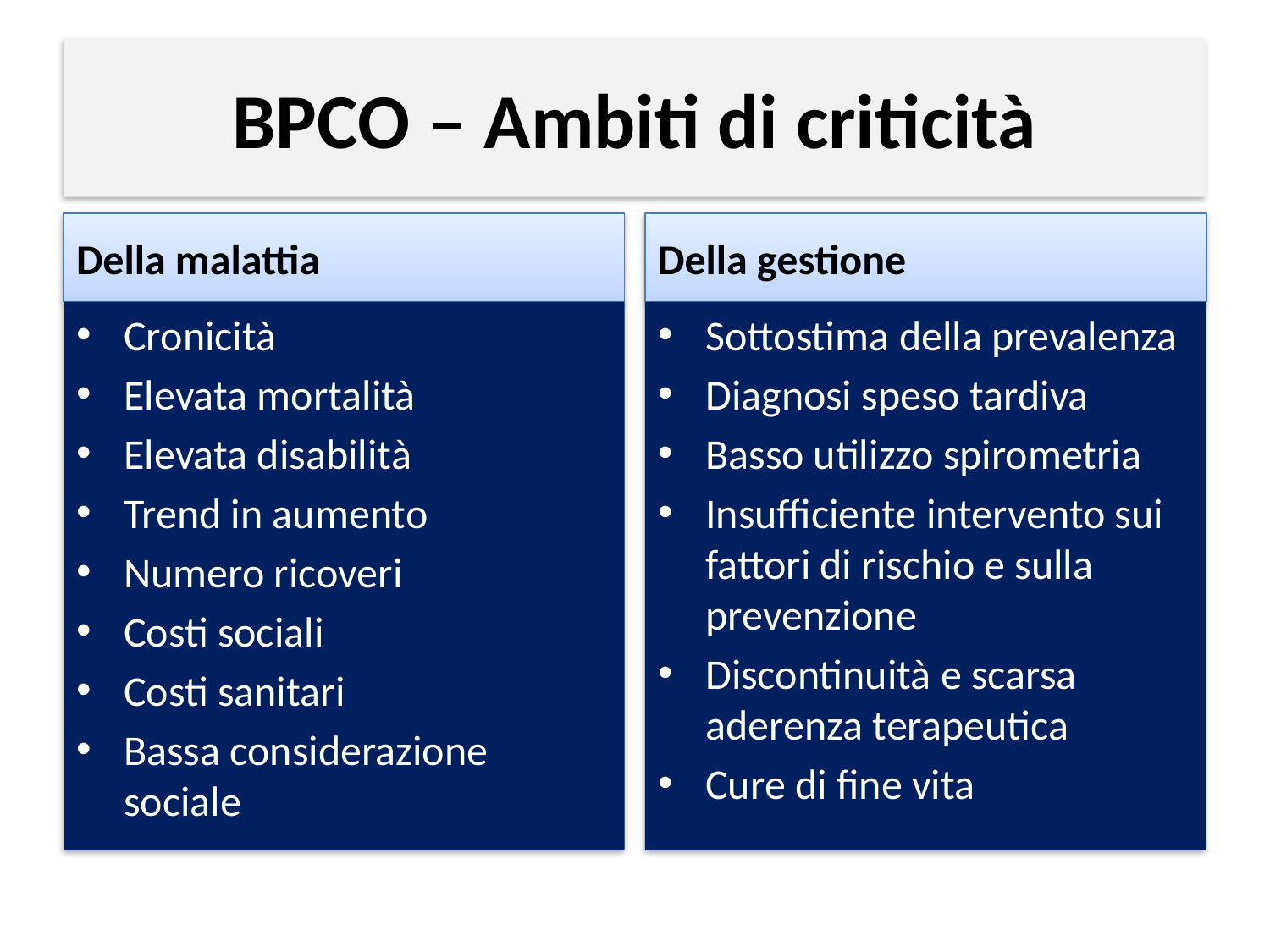

# BPCO – Ambiti di criticità
Della malattia
Della gestione
Cronicità
Elevata mortalità
Elevata disabilità
Trend in aumento
Numero ricoveri
Costi sociali
Costi sanitari
Bassa considerazione sociale

Sottostima della prevalenza
Diagnosi speso tardiva
Basso utilizzo spirometria
Insufficiente intervento sui fattori di rischio e sulla prevenzione
Discontinuità e scarsa aderenza terapeutica
Cure di fine vita